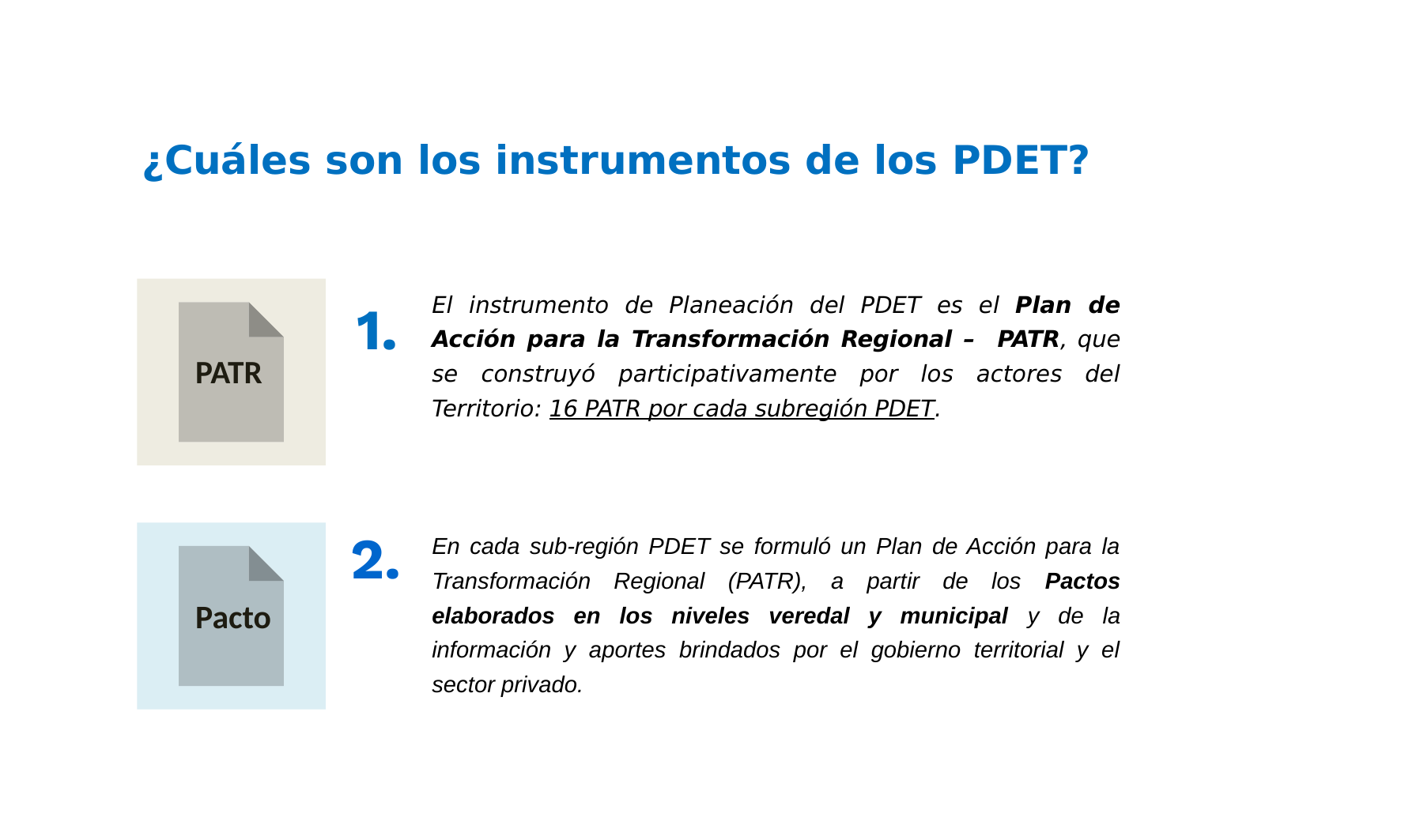

¿Cuáles son los instrumentos de los PDET?

El instrumento de Planeación del PDET es el Plan de Acción para la Transformación Regional –  PATR, que se construyó participativamente por los actores del Territorio: 16 PATR por cada subregión PDET.

En cada sub-región PDET se formuló un Plan de Acción para la Transformación Regional (PATR), a partir de los Pactos elaborados en los niveles veredal y municipal y de la información y aportes brindados por el gobierno territorial y el sector privado.

1.
PATR

2.
Pacto